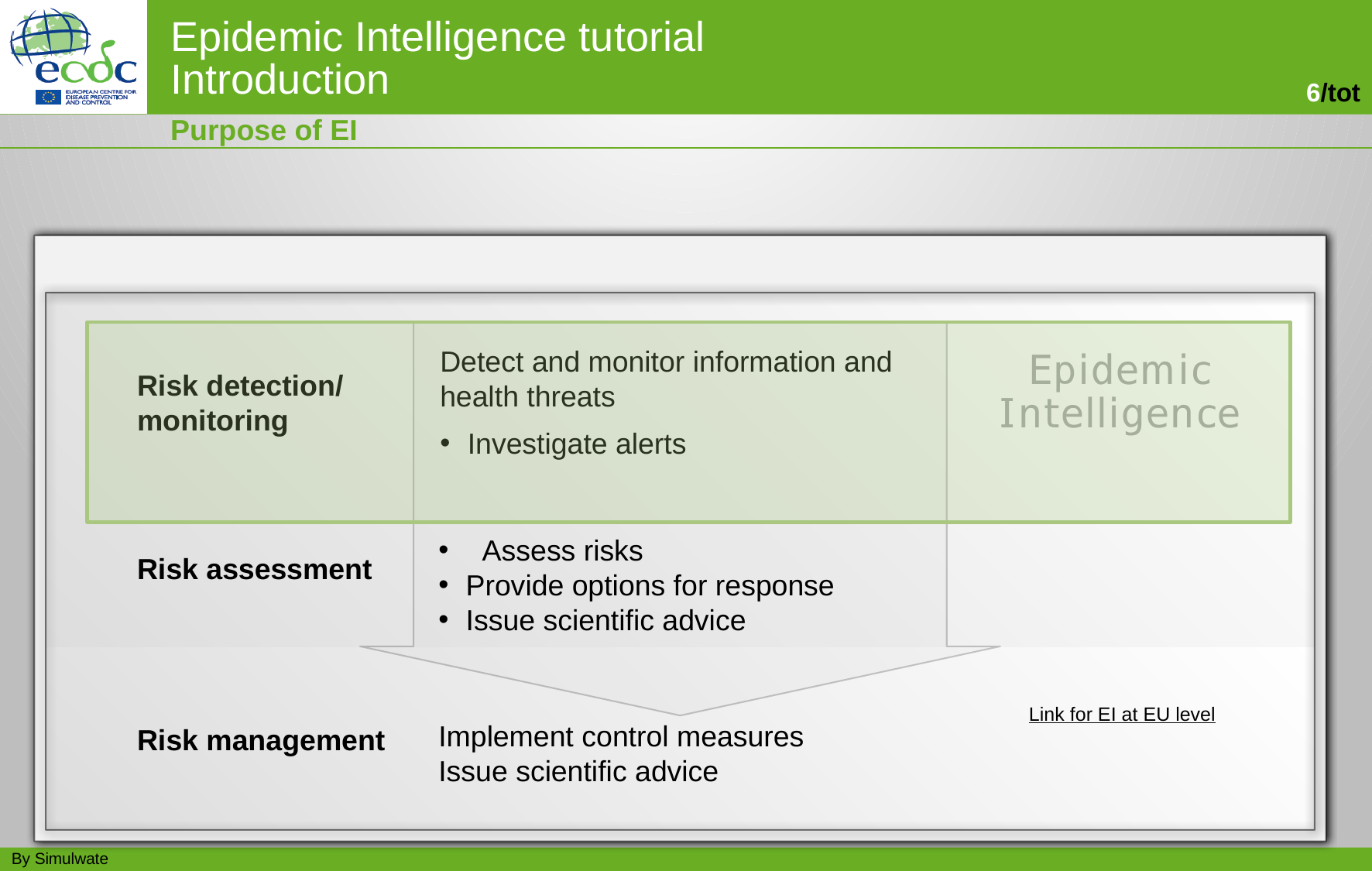

Purpose of EI

Detect and monitor information and health threats
Epidemic Intelligence
Risk detection/ monitoring
Investigate alerts
  Assess risks
Provide options for response
Issue scientific advice

Risk assessment

Link for EI at EU level
Implement control measures
Issue scientific advice

Risk management